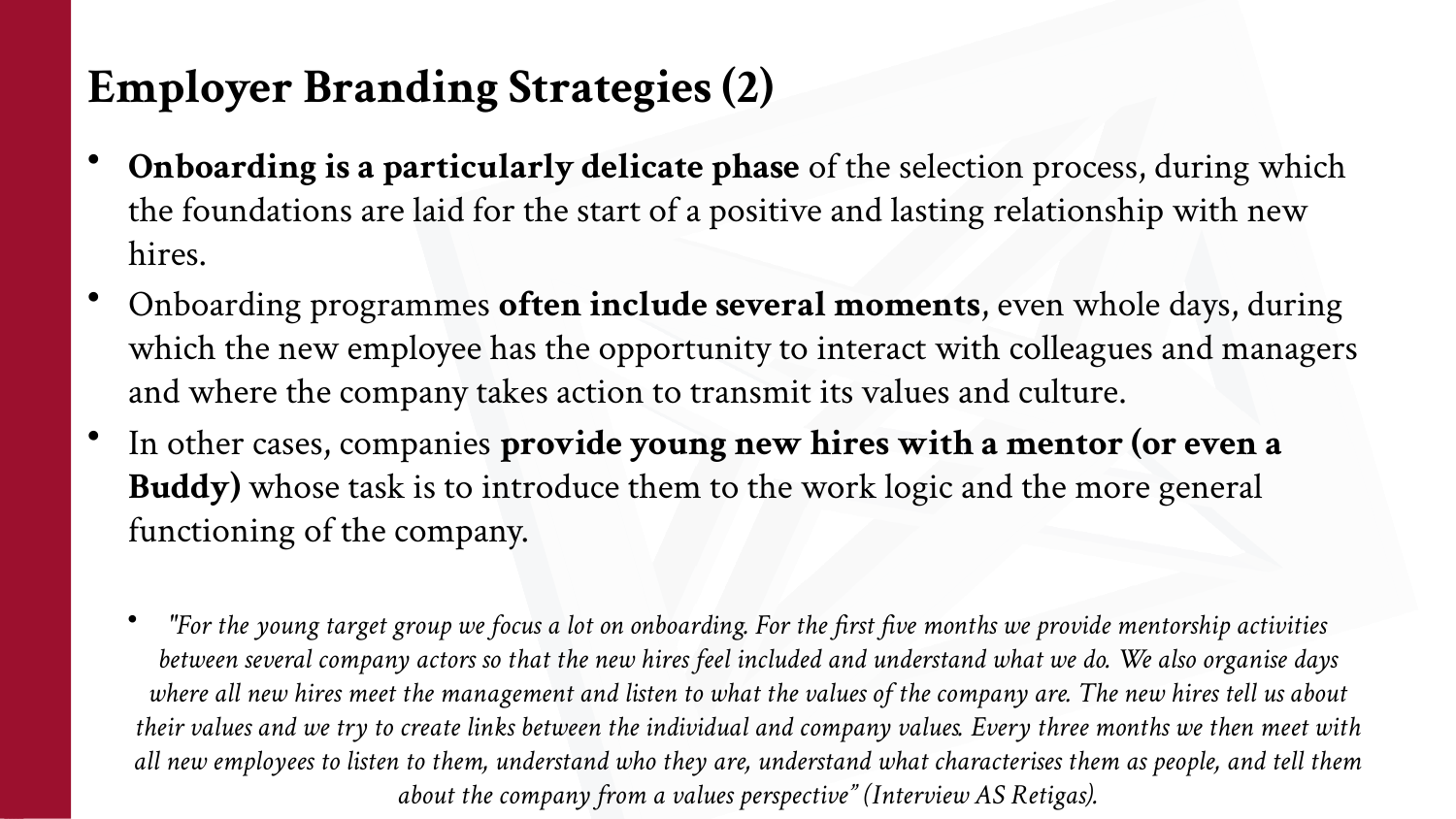

# Employer Branding Strategies (2)
Onboarding is a particularly delicate phase of the selection process, during which the foundations are laid for the start of a positive and lasting relationship with new hires.
Onboarding programmes often include several moments, even whole days, during which the new employee has the opportunity to interact with colleagues and managers and where the company takes action to transmit its values and culture.
In other cases, companies provide young new hires with a mentor (or even a Buddy) whose task is to introduce them to the work logic and the more general functioning of the company.

"For the young target group we focus a lot on onboarding. For the first five months we provide mentorship activities between several company actors so that the new hires feel included and understand what we do. We also organise days where all new hires meet the management and listen to what the values of the company are. The new hires tell us about their values and we try to create links between the individual and company values. Every three months we then meet with all new employees to listen to them, understand who they are, understand what characterises them as people, and tell them about the company from a values perspective” (Interview AS Retigas).